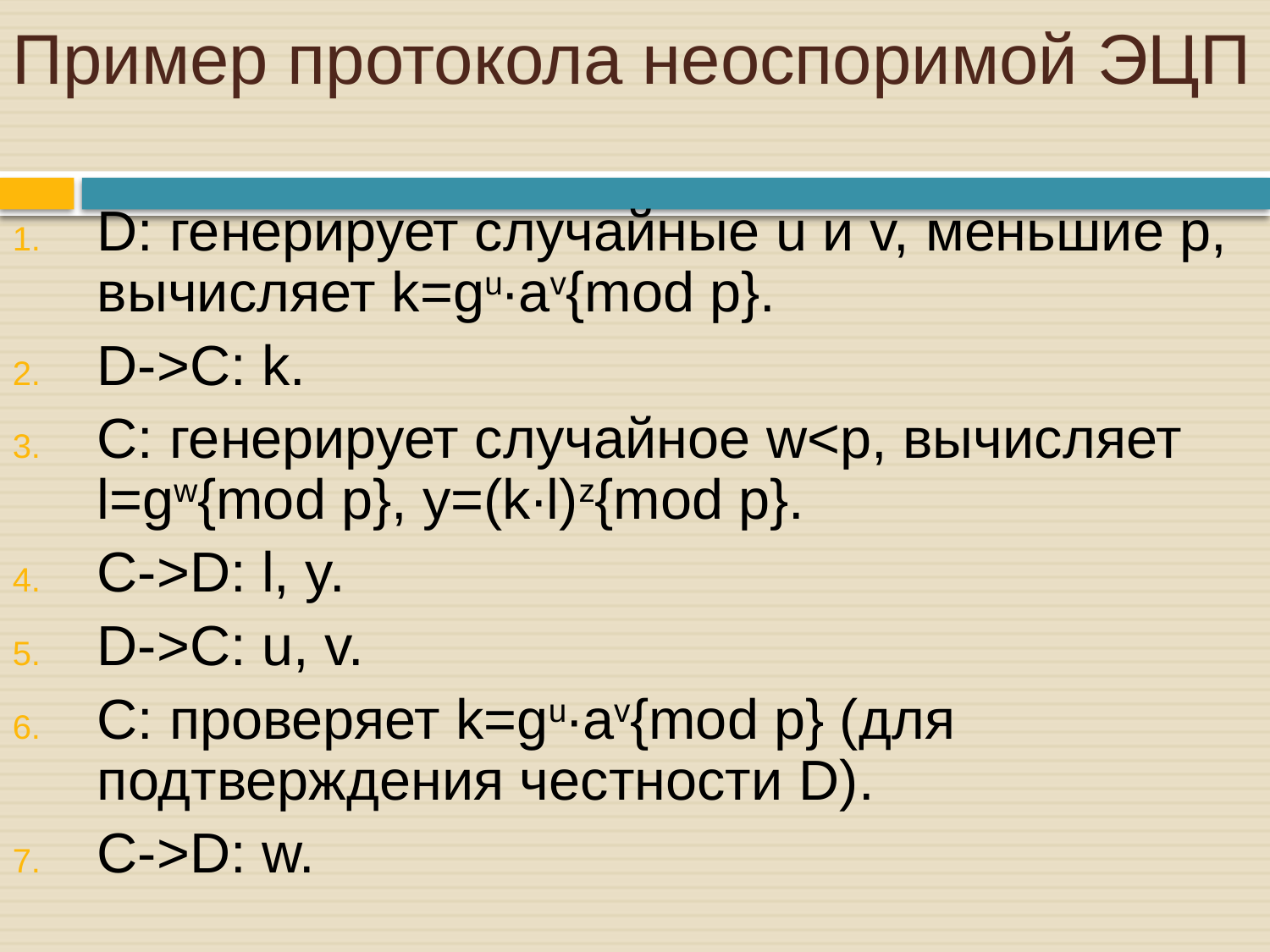

# Пример протокола неоспоримой ЭЦП
D: генерирует случайные u и v, меньшие p, вычисляет k=gu∙av{mod p}.
D->C: k.
C: генерирует случайное w<p, вычисляет l=gw{mod p}, y=(k∙l)z{mod p}.
C->D: l, y.
D->C: u, v.
C: проверяет k=gu∙av{mod p} (для подтверждения честности D).
C->D: w.